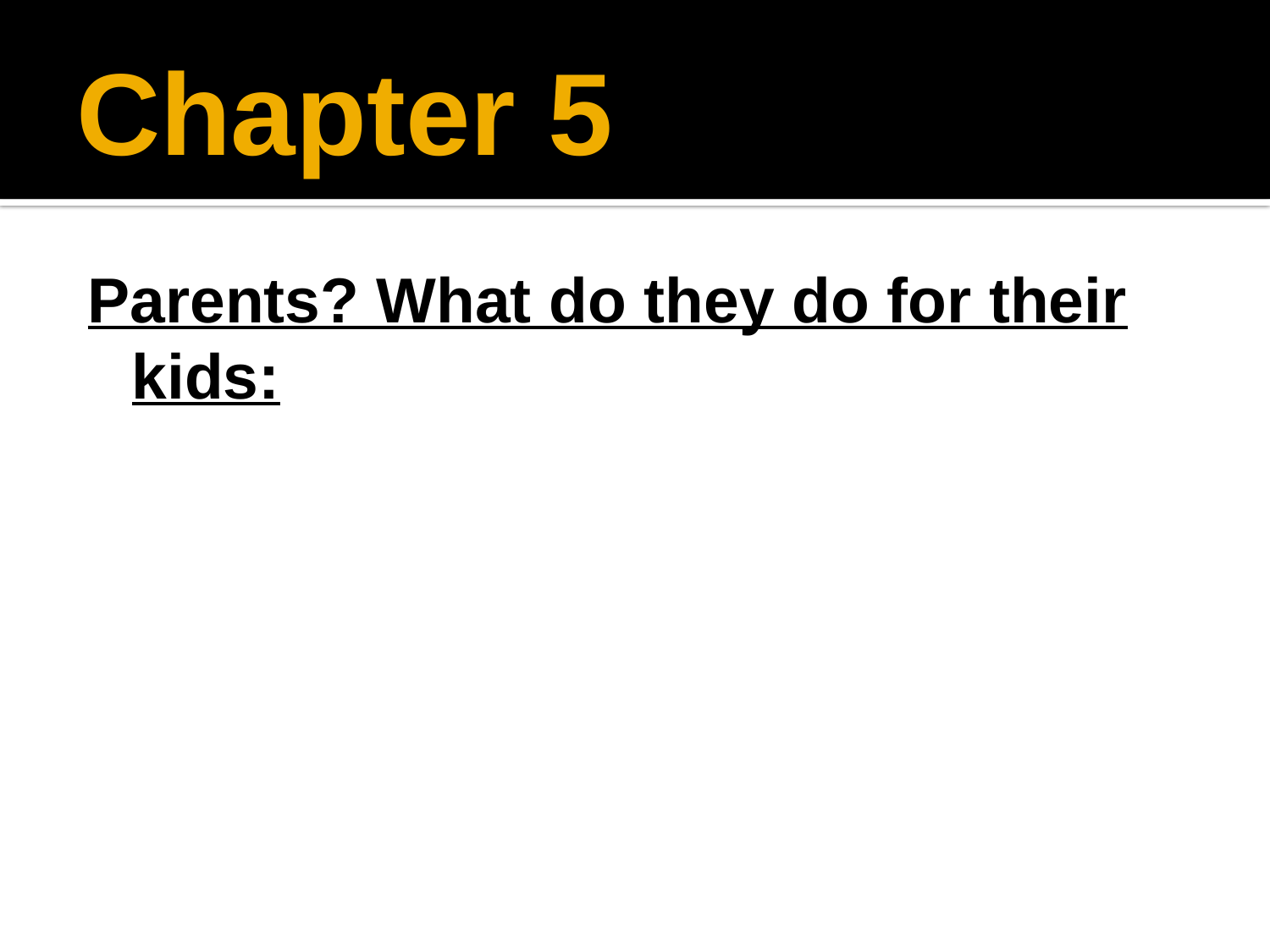

# Chapter 5
Parents? What do they do for their kids: